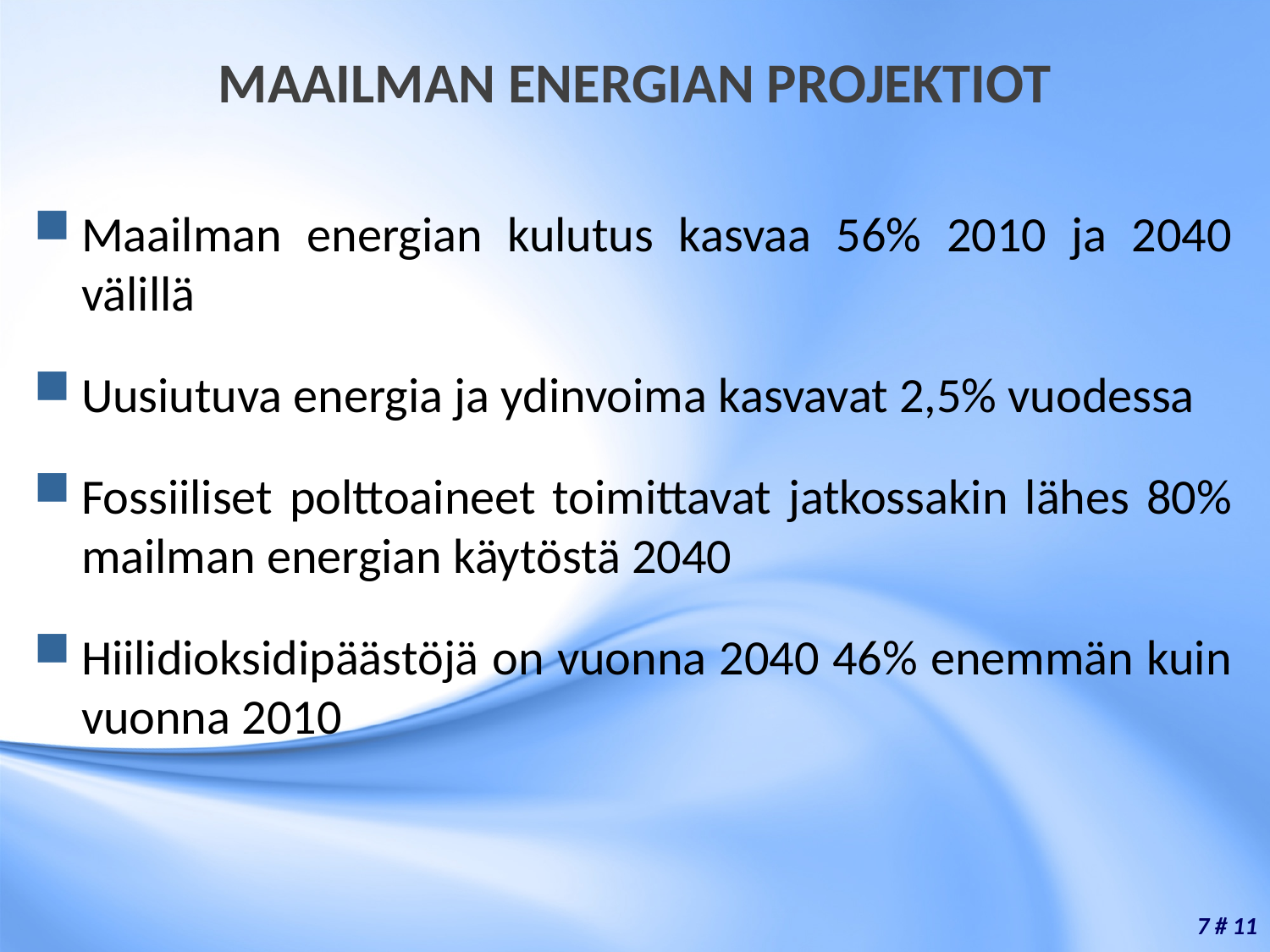

# MAAILMAN ENERGIAN PROJEKTIOT
Maailman energian kulutus kasvaa 56% 2010 ja 2040 välillä
Uusiutuva energia ja ydinvoima kasvavat 2,5% vuodessa
Fossiiliset polttoaineet toimittavat jatkossakin lähes 80% mailman energian käytöstä 2040
Hiilidioksidipäästöjä on vuonna 2040 46% enemmän kuin vuonna 2010
7 # 11